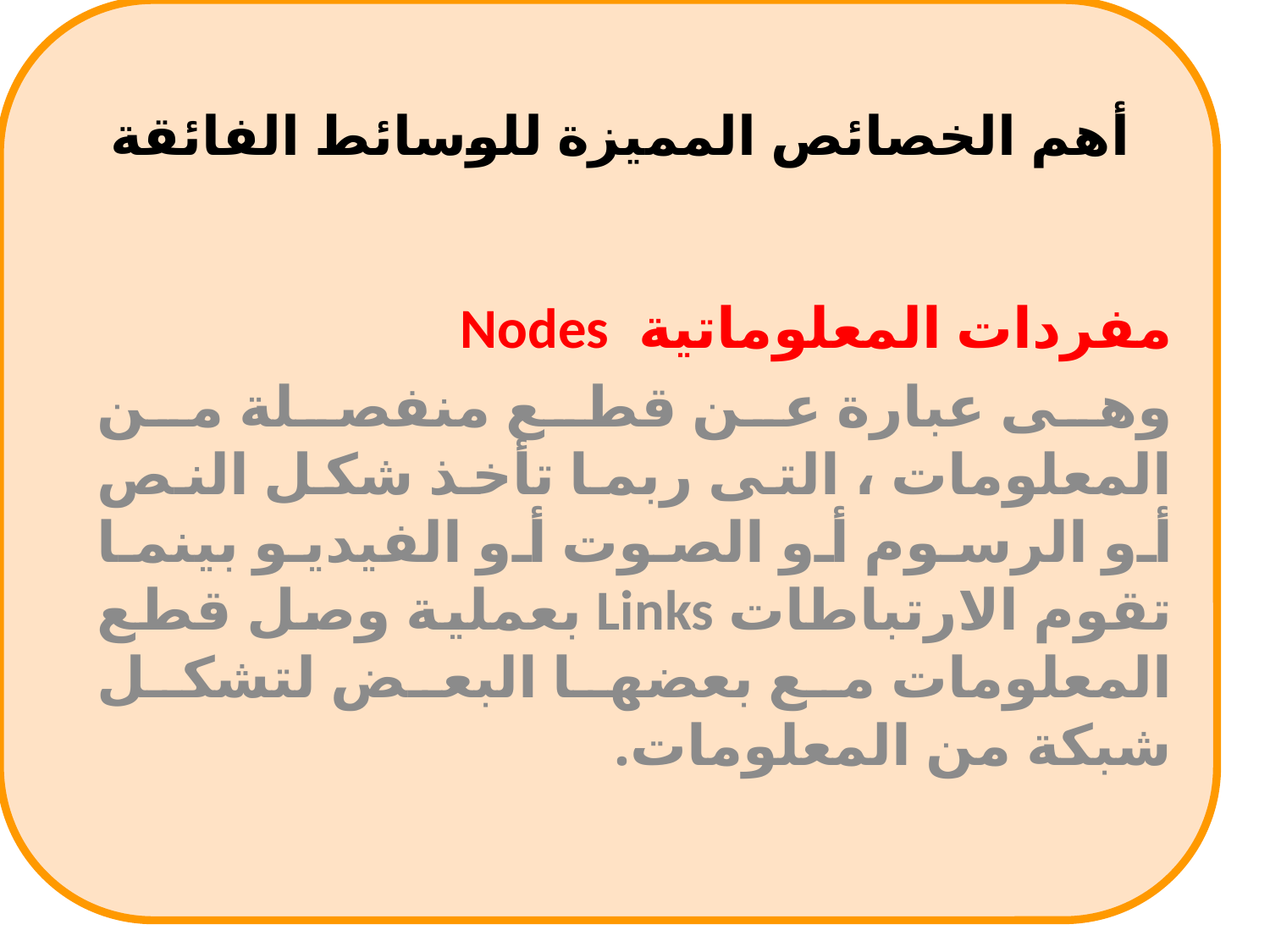

# أهم الخصائص المميزة للوسائط الفائقة
مفردات المعلوماتية  Nodes
وهى عبارة عن قطع منفصلة من المعلومات ، التى ربما تأخذ شكل النص أو الرسوم أو الصوت أو الفيديو بينما تقوم الارتباطات Links بعملية وصل قطع المعلومات مع بعضها البعض لتشكل شبكة من المعلومات.